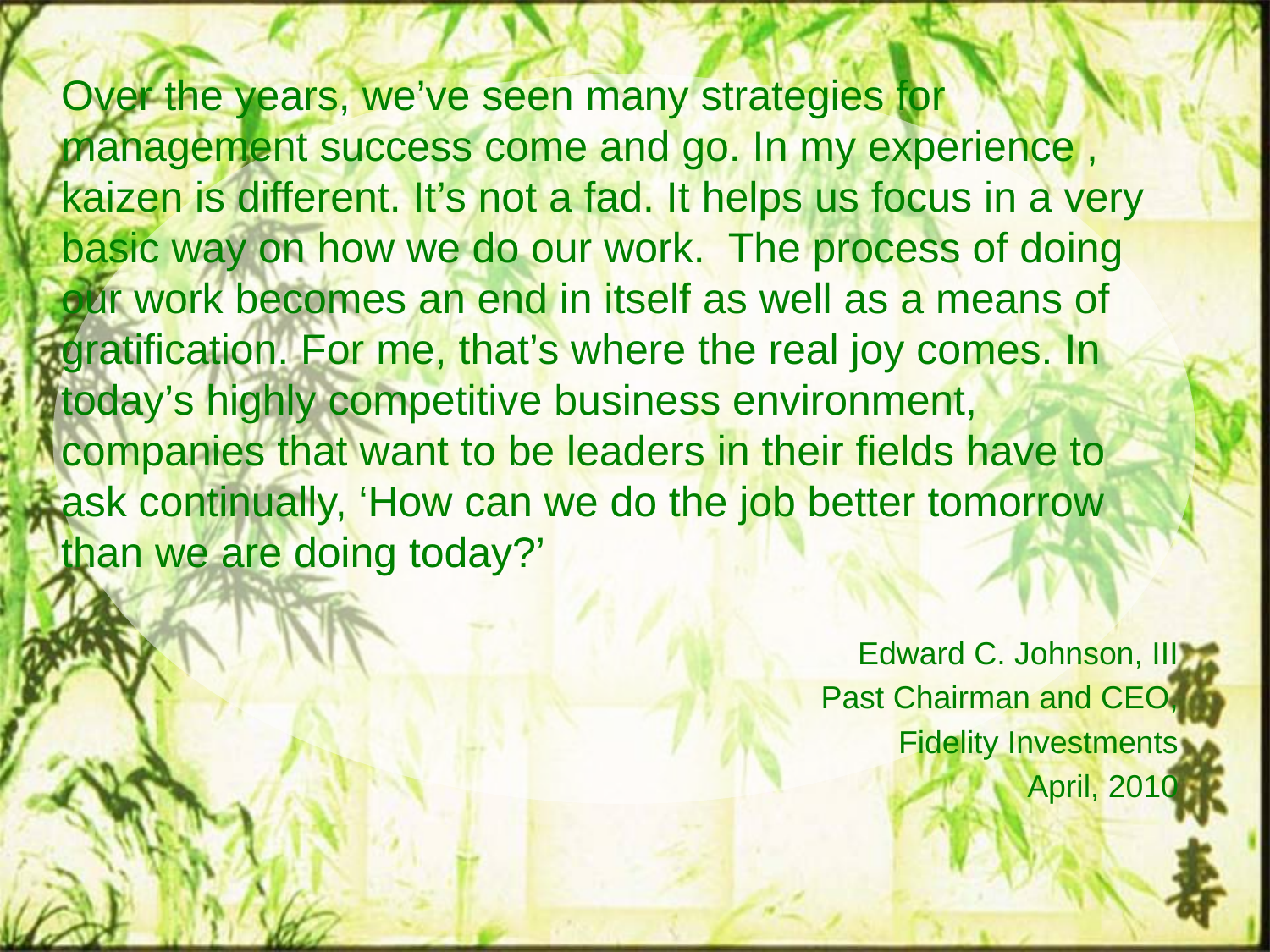

Over the years, we’ve seen many strategies for management success come and go. In my experience , kaizen is different. It’s not a fad. It helps us focus in a very basic way on how we do our work.  The process of doing our work becomes an end in itself as well as a means of gratification. For me, that’s where the real joy comes. In today’s highly competitive business environment, companies that want to be leaders in their fields have to ask continually, ‘How can we do the job better tomorrow than we are doing today?’
Edward C. Johnson, III
Past Chairman and CEO,
Fidelity Investments
April, 2010